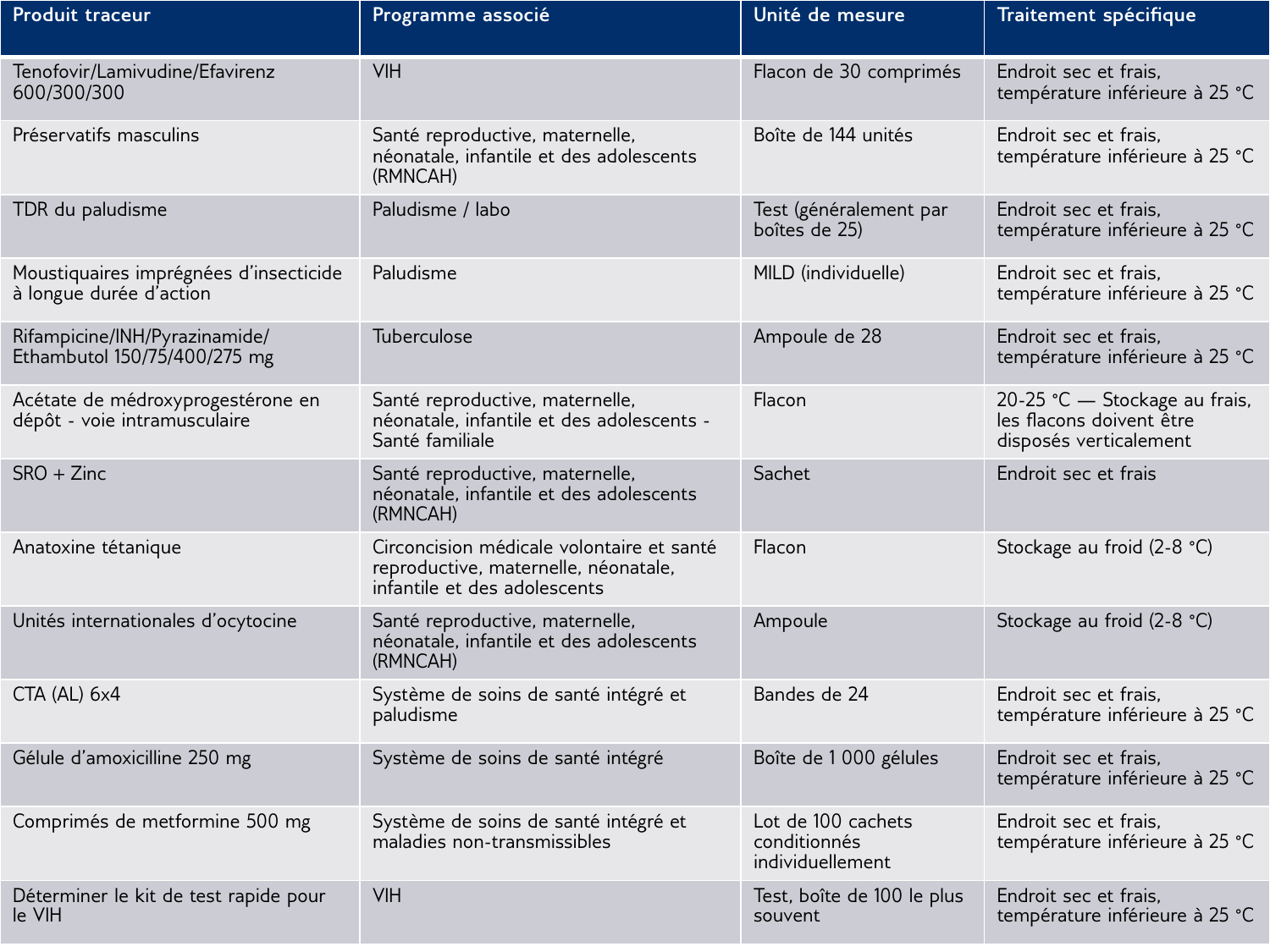

| Produit traceur | Programme associé | Unité de mesure | Traitement spécifique |
| --- | --- | --- | --- |
| Tenofovir/Lamivudine/Efavirenz 600/300/300 | VIH | Flacon de 30 comprimés | Endroit sec et frais, température inférieure à 25 °C |
| Préservatifs masculins | Santé reproductive, maternelle, néonatale, infantile et des adolescents (RMNCAH) | Boîte de 144 unités | Endroit sec et frais, température inférieure à 25 °C |
| TDR du paludisme | Paludisme / labo | Test (généralement par boîtes de 25) | Endroit sec et frais, température inférieure à 25 °C |
| Moustiquaires imprégnées d’insecticide à longue durée d’action | Paludisme | MILD (individuelle) | Endroit sec et frais, température inférieure à 25 °C |
| Rifampicine/INH/Pyrazinamide/ Ethambutol 150/75/400/275 mg | Tuberculose | Ampoule de 28 | Endroit sec et frais, température inférieure à 25 °C |
| Acétate de médroxyprogestérone en dépôt - voie intramusculaire | Santé reproductive, maternelle, néonatale, infantile et des adolescents - Santé familiale | Flacon | 20-25 °C — Stockage au frais, les flacons doivent être disposés verticalement |
| SRO + Zinc | Santé reproductive, maternelle, néonatale, infantile et des adolescents (RMNCAH) | Sachet | Endroit sec et frais |
| Anatoxine tétanique | Circoncision médicale volontaire et santé reproductive, maternelle, néonatale, infantile et des adolescents | Flacon | Stockage au froid (2-8 °C) |
| Unités internationales d’ocytocine | Santé reproductive, maternelle, néonatale, infantile et des adolescents (RMNCAH) | Ampoule | Stockage au froid (2-8 °C) |
| CTA (AL) 6x4 | Système de soins de santé intégré et paludisme | Bandes de 24 | Endroit sec et frais, température inférieure à 25 °C |
| Gélule d’amoxicilline 250 mg | Système de soins de santé intégré | Boîte de 1 000 gélules | Endroit sec et frais, température inférieure à 25 °C |
| Comprimés de metformine 500 mg | Système de soins de santé intégré et maladies non-transmissibles | Lot de 100 cachets conditionnés individuellement | Endroit sec et frais, température inférieure à 25 °C |
| Déterminer le kit de test rapide pour le VIH | VIH | Test, boîte de 100 le plus souvent | Endroit sec et frais, température inférieure à 25 °C |
4/25/2019
INSÉRER LE PIED DE PAGE ICI
23